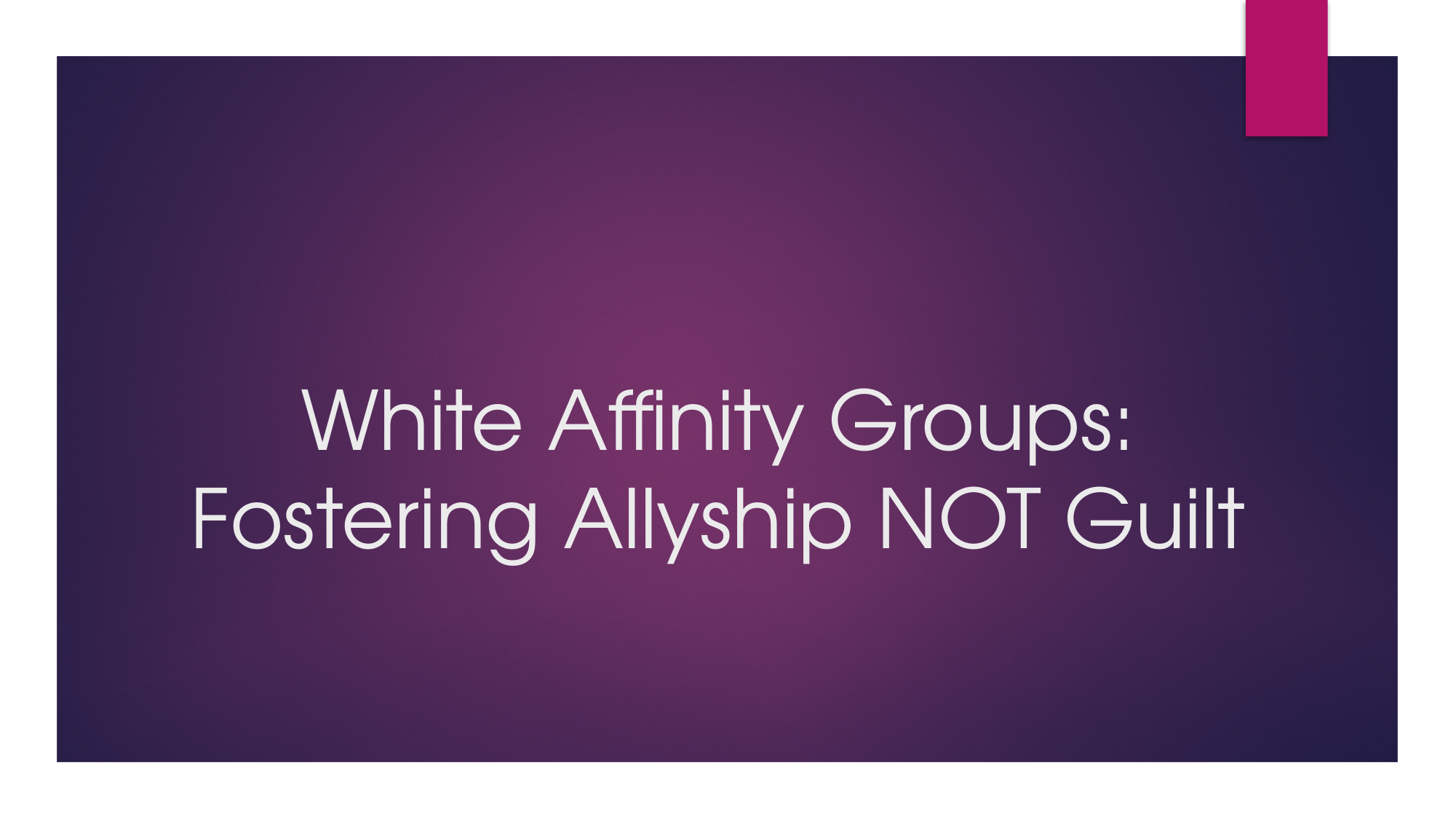

# White Affinity Groups: Fostering Allyship NOT Guilt